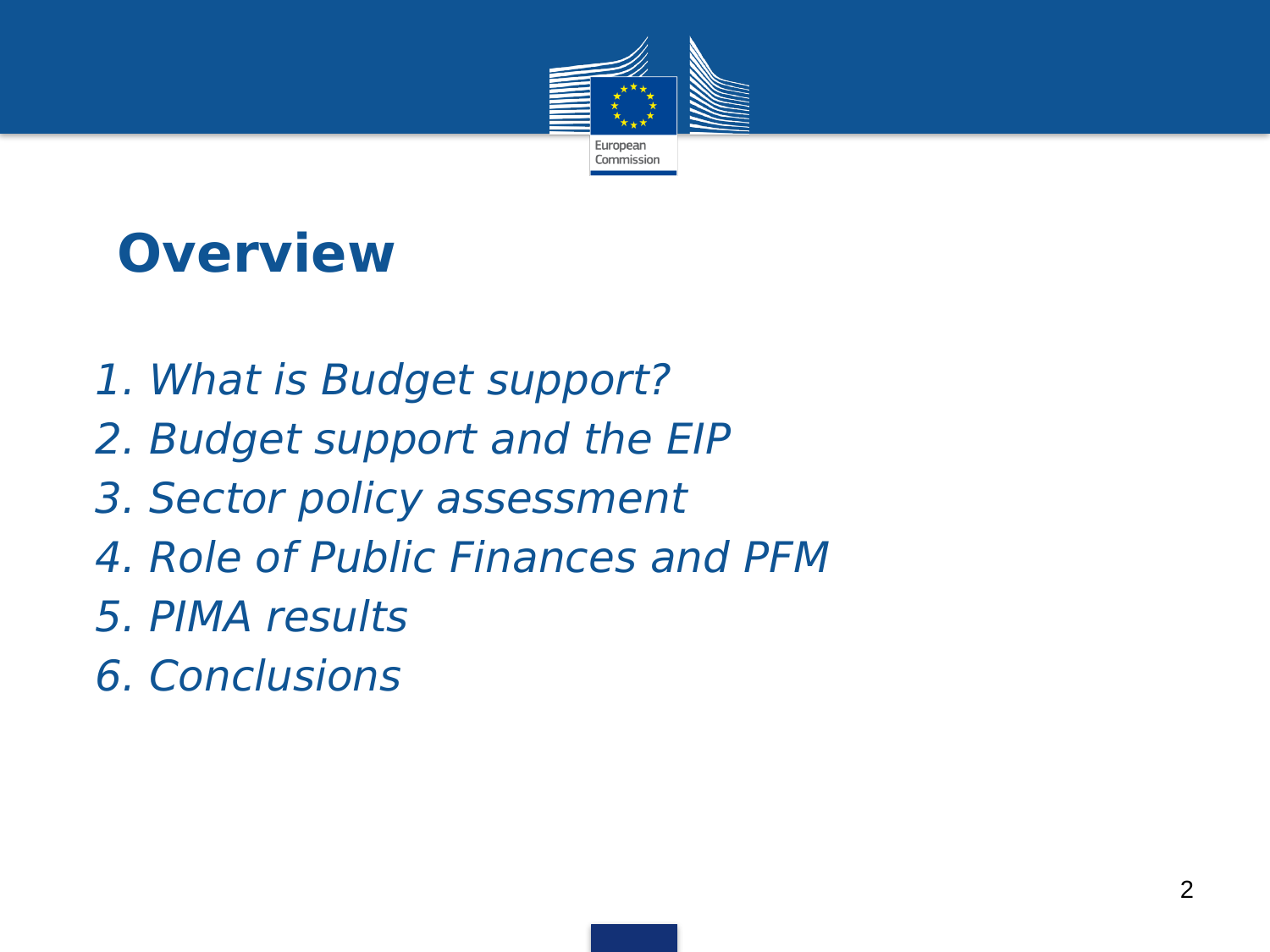

# Overview
1. What is Budget support?
2. Budget support and the EIP
3. Sector policy assessment
4. Role of Public Finances and PFM
5. PIMA results
6. Conclusions
2